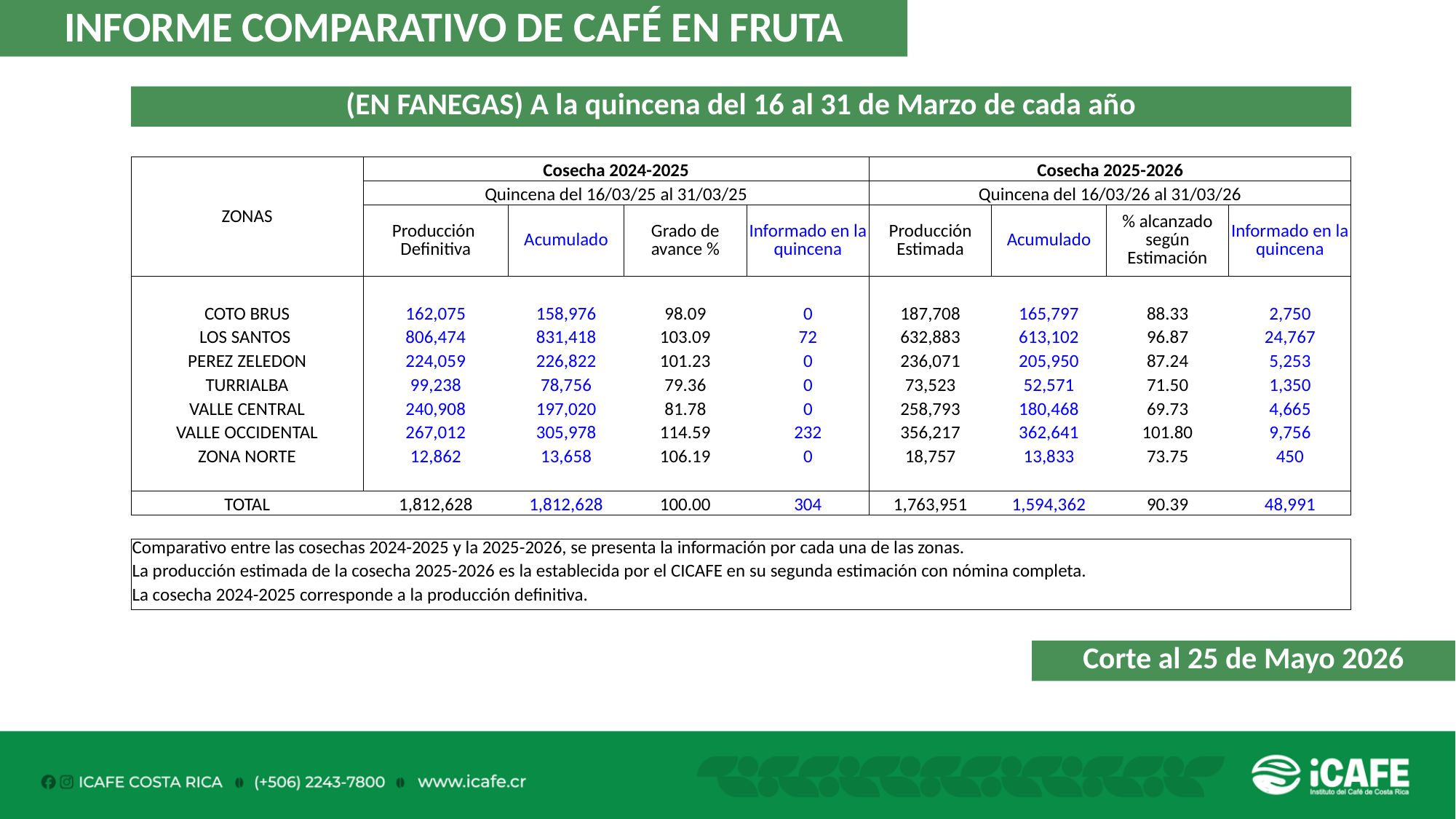

INFORME COMPARATIVO DE CAFÉ EN FRUTA

(EN FANEGAS) A la quincena del 16 al 31 de Marzo de cada año

| ZONAS | Cosecha 2024-2025 |  |  |  | Cosecha 2025-2026 |  |  |  |
| --- | --- | --- | --- | --- | --- | --- | --- | --- |
|  | Quincena del 16/03/25 al 31/03/25 |  |  |  | Quincena del 16/03/26 al 31/03/26 |  |  |  |
|  | Producción Definitiva | Acumulado | Grado de avance % | Informado en la quincena | Producción Estimada | Acumulado | % alcanzado según Estimación | Informado en la quincena |
|  |  |  |  |  |  |  |  |  |
| COTO BRUS | 162,075 | 158,976 | 98.09 | 0 | 187,708 | 165,797 | 88.33 | 2,750 |
| LOS SANTOS | 806,474 | 831,418 | 103.09 | 72 | 632,883 | 613,102 | 96.87 | 24,767 |
| PEREZ ZELEDON | 224,059 | 226,822 | 101.23 | 0 | 236,071 | 205,950 | 87.24 | 5,253 |
| TURRIALBA | 99,238 | 78,756 | 79.36 | 0 | 73,523 | 52,571 | 71.50 | 1,350 |
| VALLE CENTRAL | 240,908 | 197,020 | 81.78 | 0 | 258,793 | 180,468 | 69.73 | 4,665 |
| VALLE OCCIDENTAL | 267,012 | 305,978 | 114.59 | 232 | 356,217 | 362,641 | 101.80 | 9,756 |
| ZONA NORTE | 12,862 | 13,658 | 106.19 | 0 | 18,757 | 13,833 | 73.75 | 450 |
|  |  |  |  |  |  |  |  |  |
| TOTAL | 1,812,628 | 1,812,628 | 100.00 | 304 | 1,763,951 | 1,594,362 | 90.39 | 48,991 |
|  |  |  |  |  |  |  |  |  |
| Comparativo entre las cosechas 2024-2025 y la 2025-2026, se presenta la información por cada una de las zonas. |  |  |  |  |  |  |  |  |
| La producción estimada de la cosecha 2025-2026 es la establecida por el CICAFE en su segunda estimación con nómina completa. |  |  |  |  |  |  |  |  |
| La cosecha 2024-2025 corresponde a la producción definitiva. |  |  |  |  |  |  |  |  |

Corte al 25 de Mayo 2026